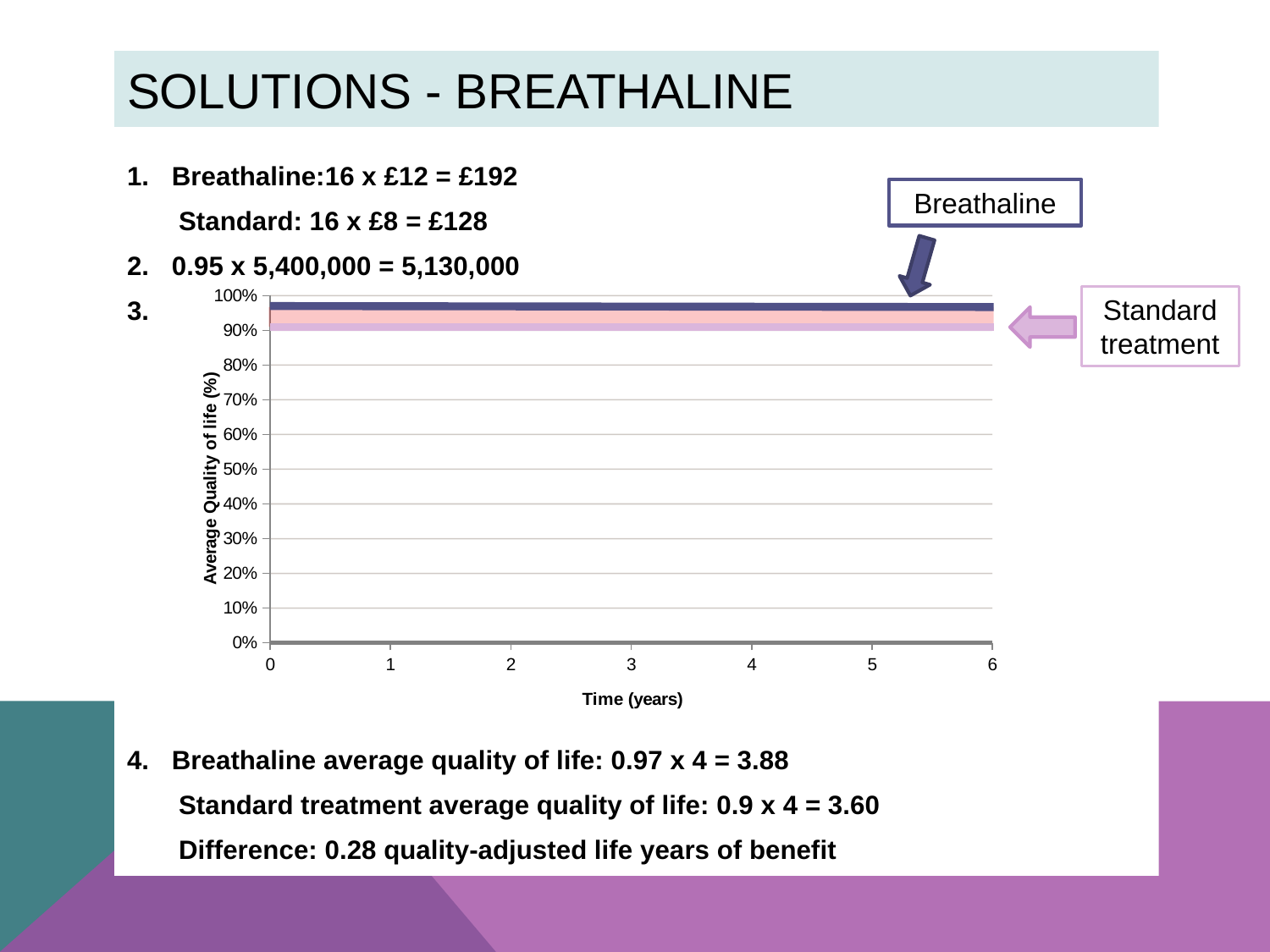

# Solutions - Breathaline
Breathaline:16 x £12 = £192
       Standard: 16 x £8 = £128
0.95 x 5,400,000 = 5,130,000
3.

Breathaline average quality of life: 0.97 x 4 = 3.88
       Standard treatment average quality of life: 0.9 x 4 = 3.60
       Difference: 0.28 quality-adjusted life years of benefit

Breathaline

[unsupported chart]

Standard treatment